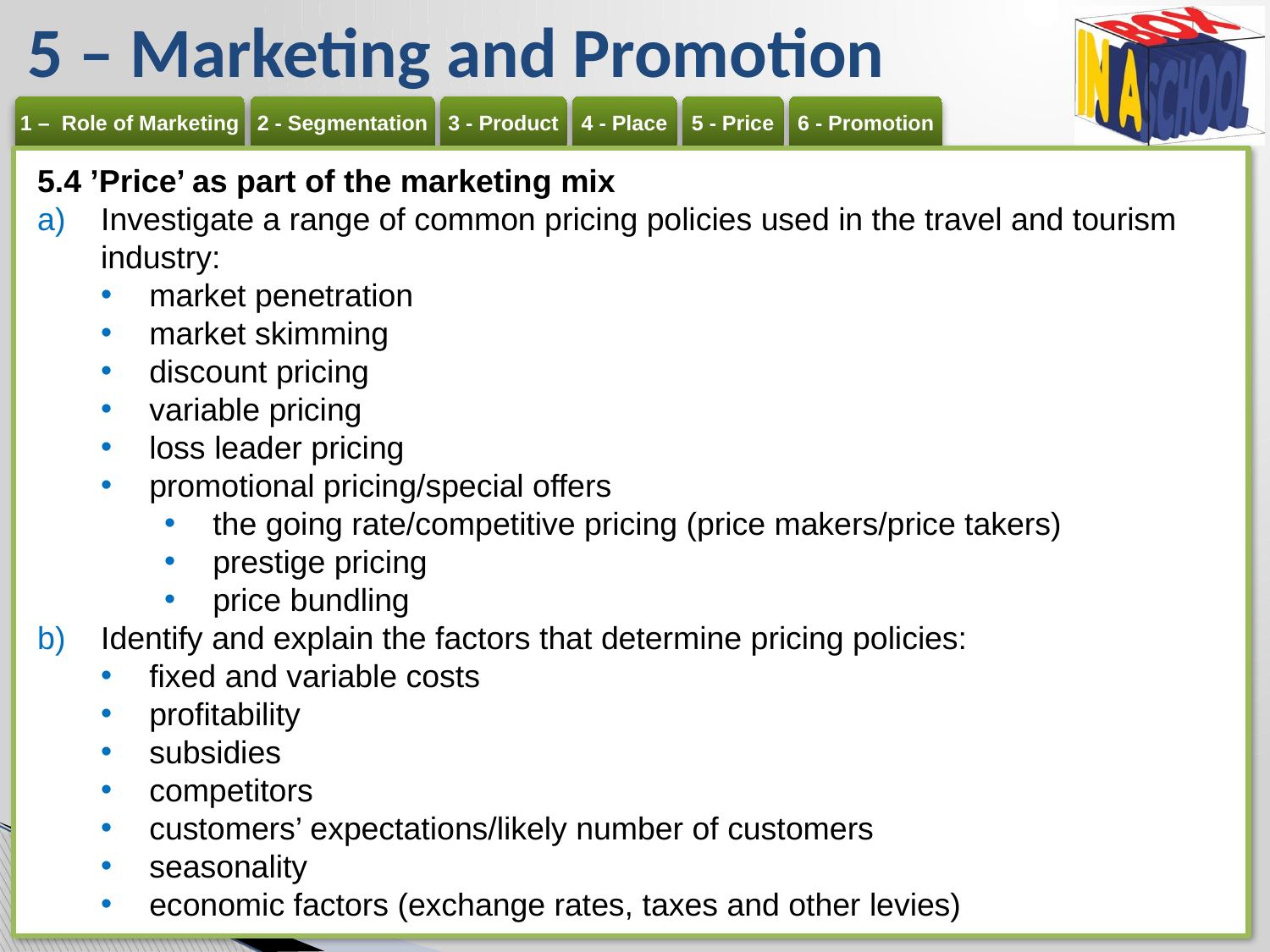

# 5 – Marketing and Promotion
5.4 ’Price’ as part of the marketing mix
Investigate a range of common pricing policies used in the travel and tourism industry:
market penetration
market skimming
discount pricing
variable pricing
loss leader pricing
promotional pricing/special offers
the going rate/competitive pricing (price makers/price takers)
prestige pricing
price bundling
Identify and explain the factors that determine pricing policies:
fixed and variable costs
profitability
subsidies
competitors
customers’ expectations/likely number of customers
seasonality
economic factors (exchange rates, taxes and other levies)